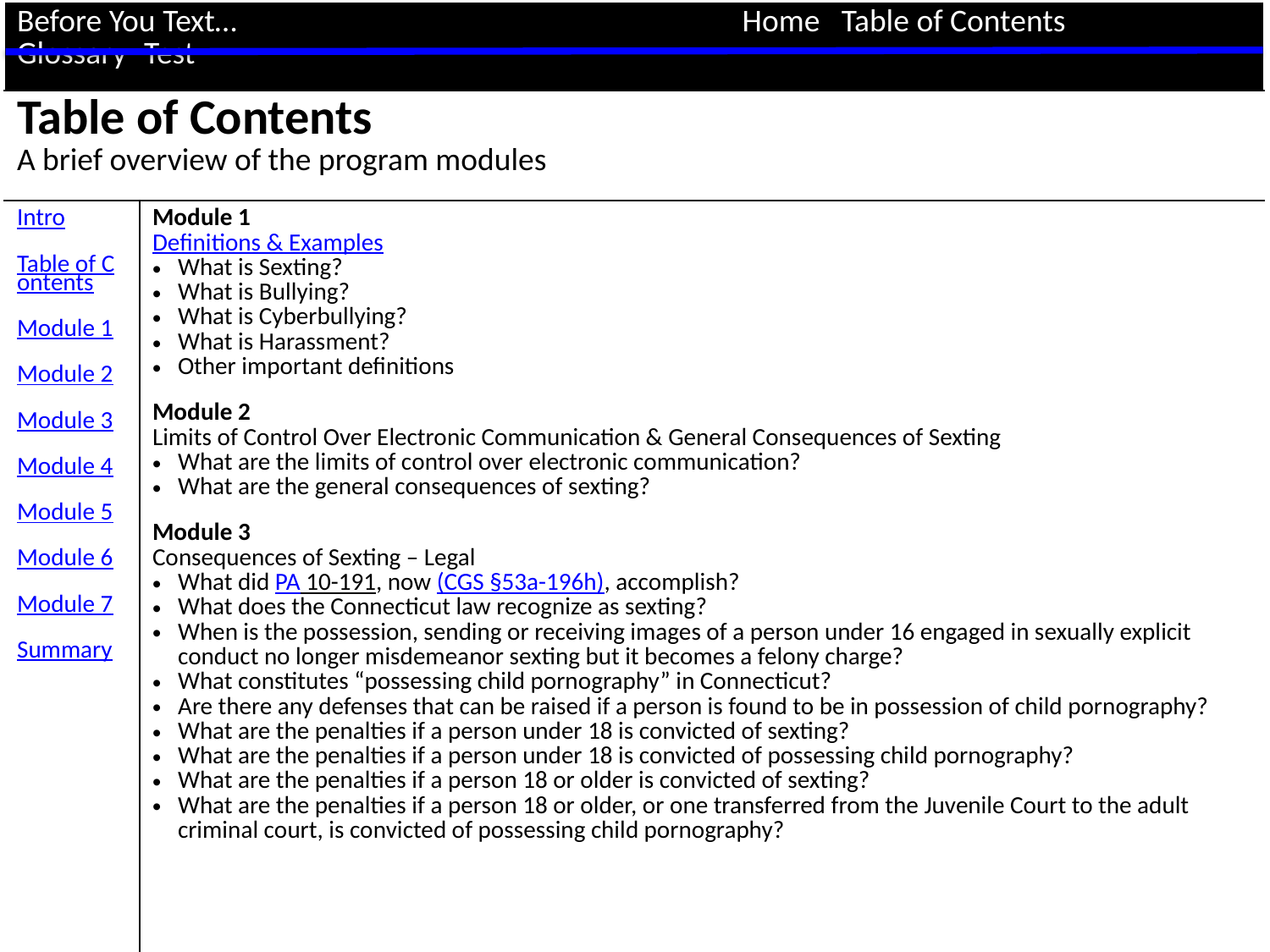

| Before You Text… Home Table of Contents Glossary Test |  |
| --- | --- |
| Table of Contents A brief overview of the program modules |  |
| Intro Table of Contents Module 1 Module 2 Module 3 Module 4 Module 5 Module 6 Module 7 Summary | Module 1  Definitions & Examples What is Sexting? What is Bullying? What is Cyberbullying? What is Harassment? Other important definitions Module 2  Limits of Control Over Electronic Communication & General Consequences of Sexting What are the limits of control over electronic communication? What are the general consequences of sexting? Module 3  Consequences of Sexting – Legal What did PA 10-191, now (CGS §53a-196h), accomplish? What does the Connecticut law recognize as sexting? When is the possession, sending or receiving images of a person under 16 engaged in sexually explicit conduct no longer misdemeanor sexting but it becomes a felony charge? What constitutes “possessing child pornography” in Connecticut? Are there any defenses that can be raised if a person is found to be in possession of child pornography? What are the penalties if a person under 18 is convicted of sexting? What are the penalties if a person under 18 is convicted of possessing child pornography? What are the penalties if a person 18 or older is convicted of sexting? What are the penalties if a person 18 or older, or one transferred from the Juvenile Court to the adult criminal court, is convicted of possessing child pornography? |